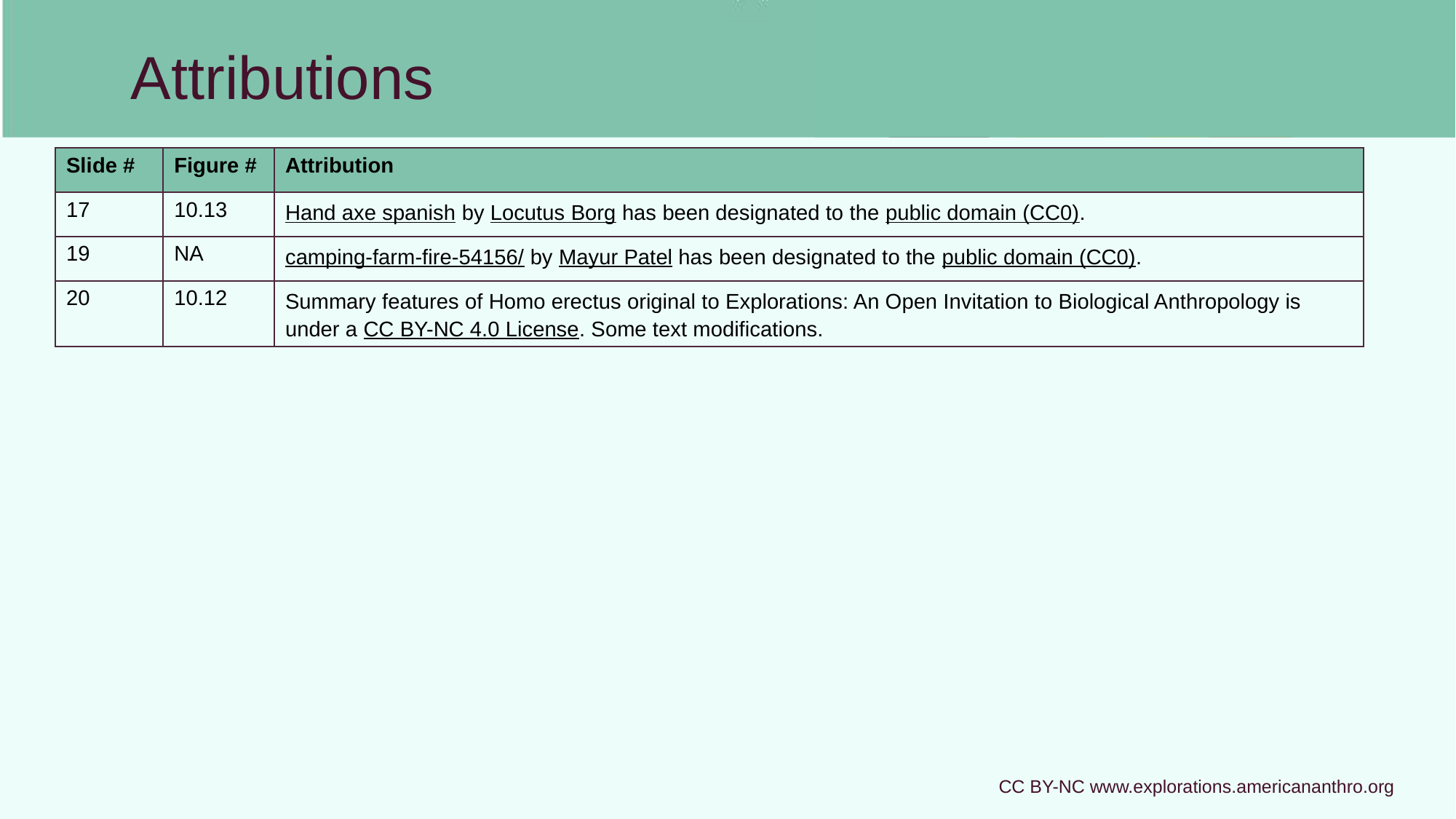

Attributions
| Slide # | Figure # | Attribution |
| --- | --- | --- |
| 17 | 10.13 | Hand axe spanish by Locutus Borg has been designated to the public domain (CC0). |
| 19 | NA | camping-farm-fire-54156/ by Mayur Patel has been designated to the public domain (CC0). |
| 20 | 10.12 | Summary features of Homo erectus original to Explorations: An Open Invitation to Biological Anthropology is under a CC BY-NC 4.0 License. Some text modifications. |